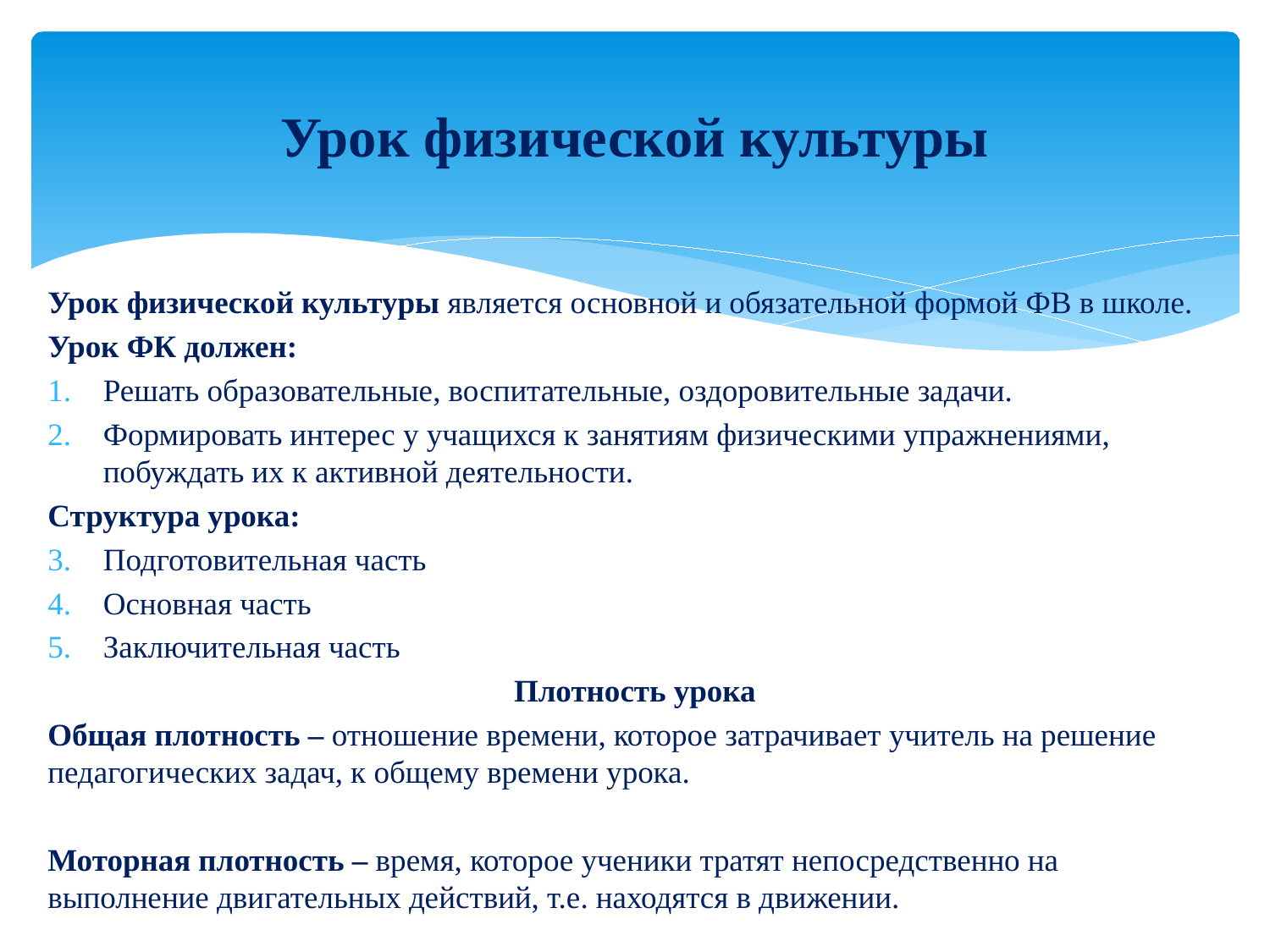

# Урок физической культуры
Урок физической культуры является основной и обязательной формой ФВ в школе.
Урок ФК должен:
Решать образовательные, воспитательные, оздоровительные задачи.
Формировать интерес у учащихся к занятиям физическими упражнениями, побуждать их к активной деятельности.
Структура урока:
Подготовительная часть
Основная часть
Заключительная часть
Плотность урока
Общая плотность – отношение времени, которое затрачивает учитель на решение педагогических задач, к общему времени урока.

Моторная плотность – время, которое ученики тратят непосредственно на выполнение двигательных действий, т.е. находятся в движении.